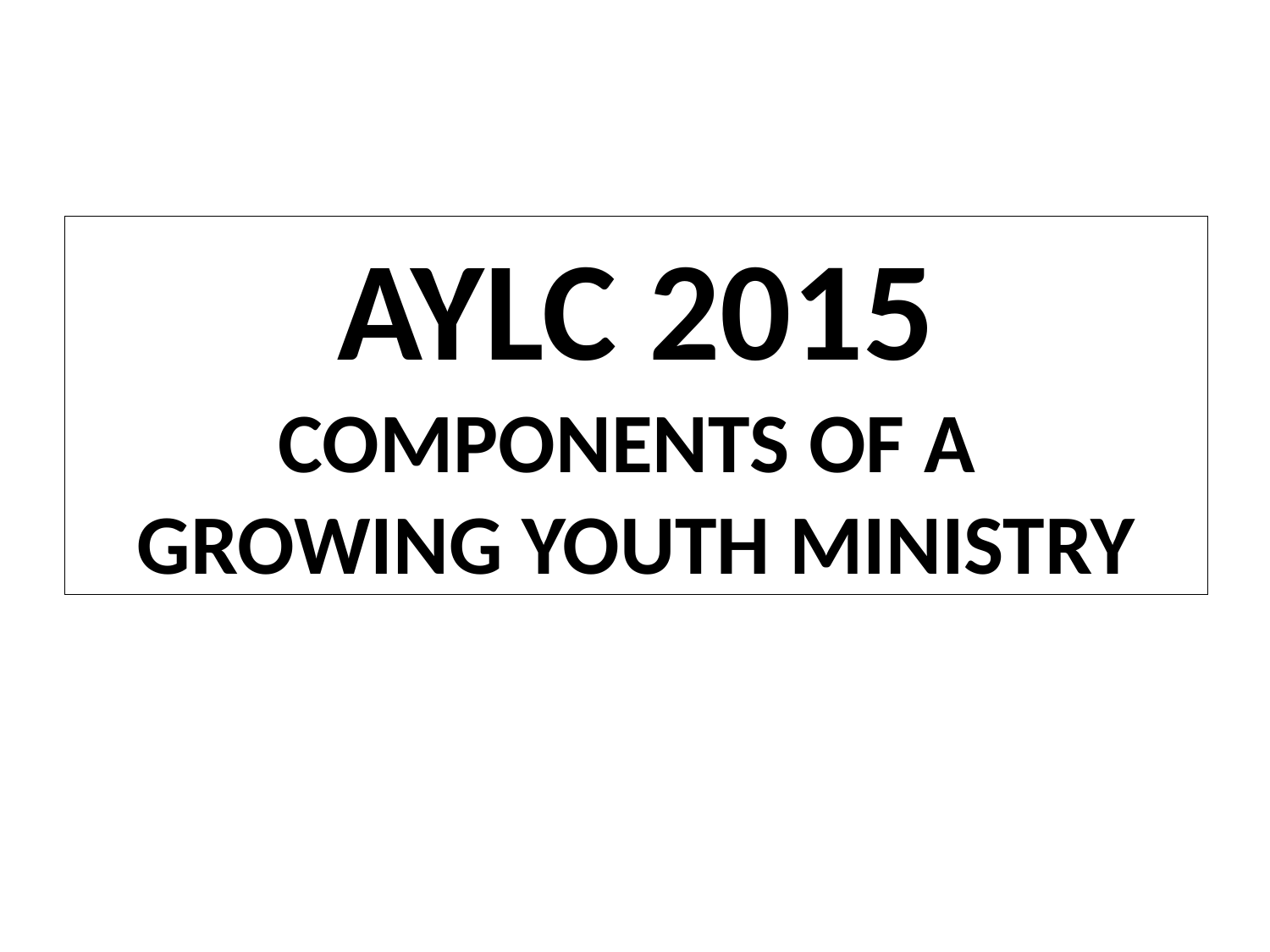

# AYLC 2015 COMPONENTS OF A GROWING YOUTH MINISTRY